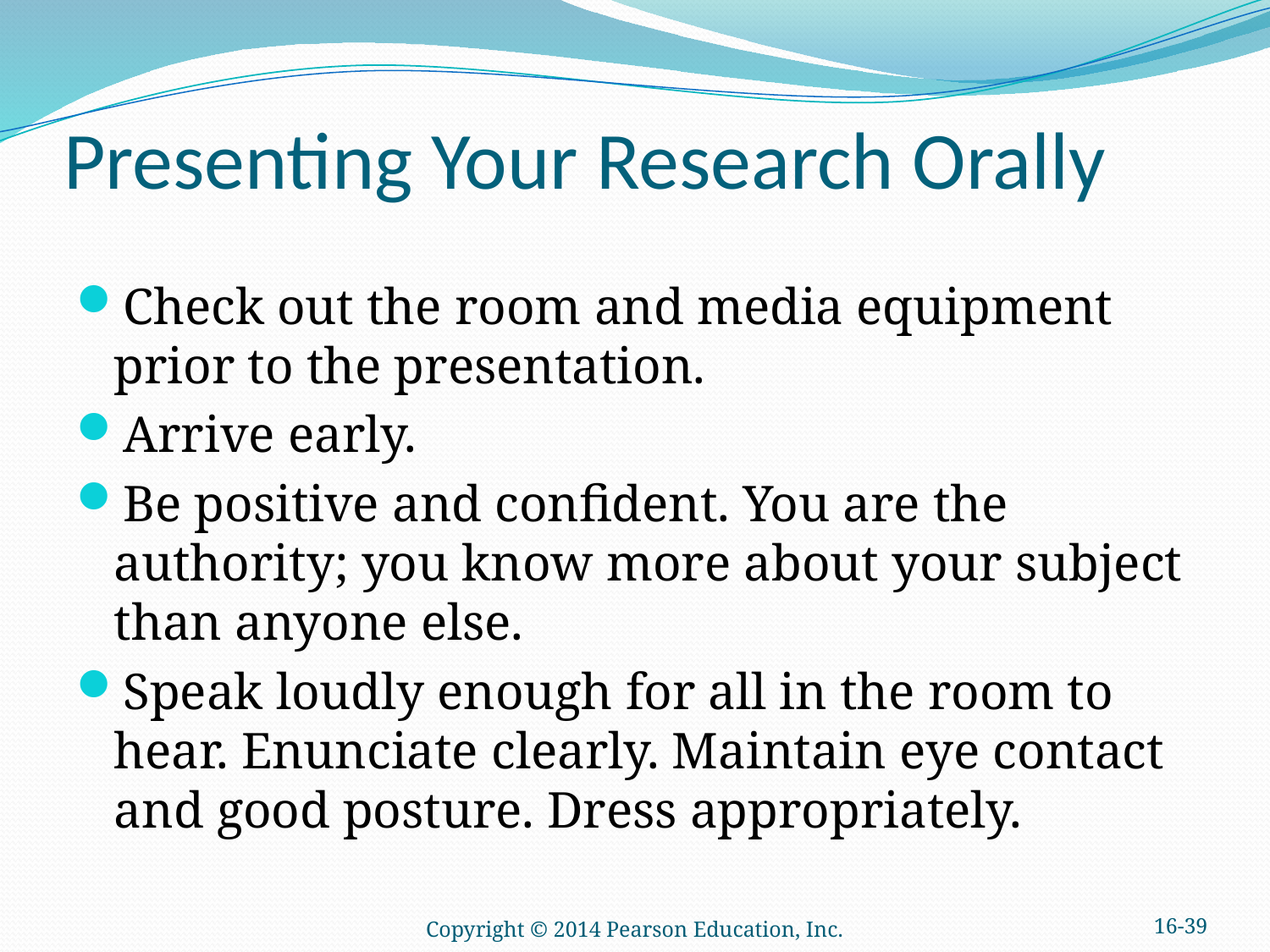

# Presenting Your Research Orally
Check out the room and media equipment prior to the presentation.
Arrive early.
Be positive and confident. You are the authority; you know more about your subject than anyone else.
Speak loudly enough for all in the room to hear. Enunciate clearly. Maintain eye contact and good posture. Dress appropriately.